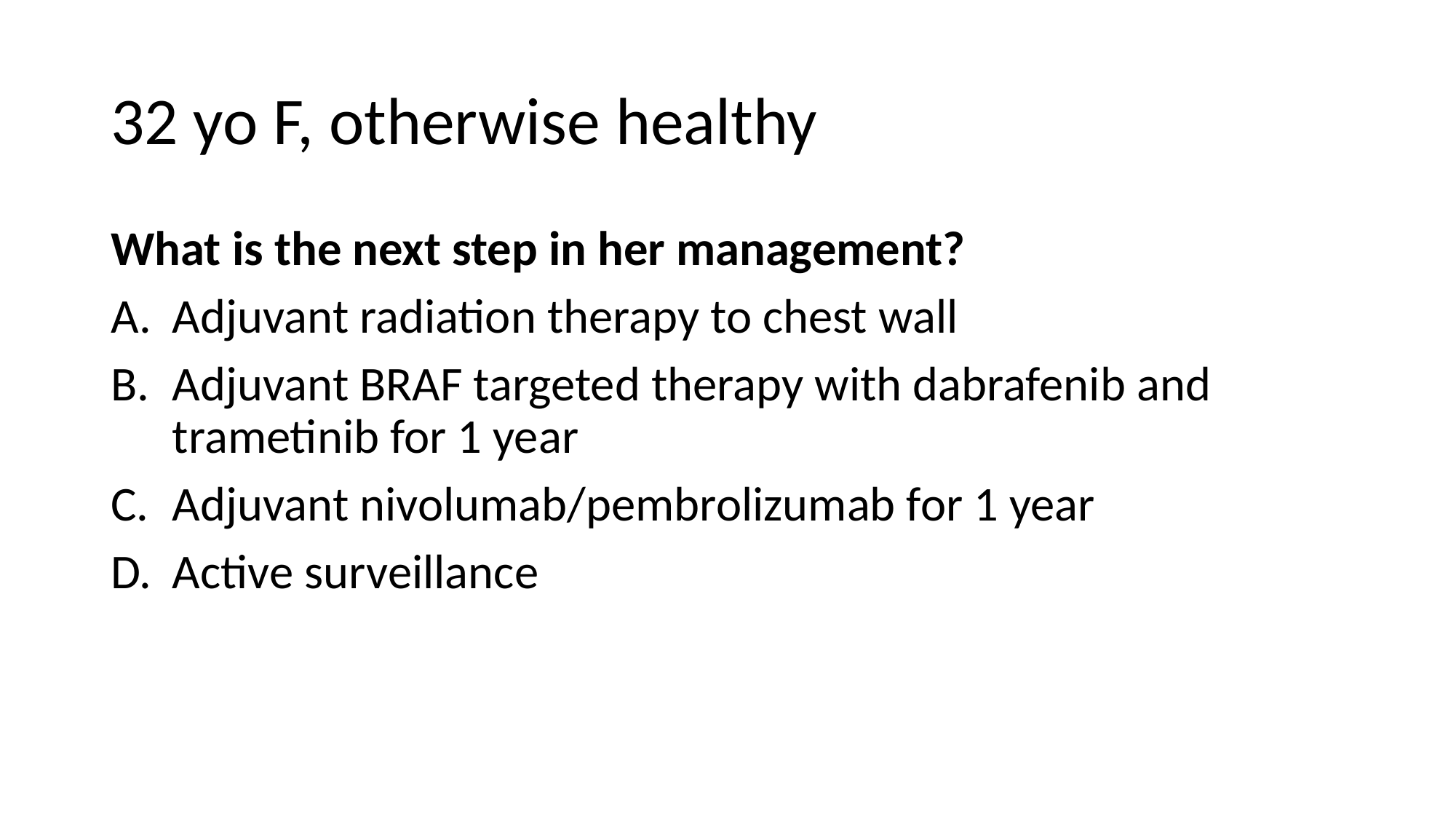

# 32 yo F, otherwise healthy
What is the next step in her management?
Adjuvant radiation therapy to chest wall
Adjuvant BRAF targeted therapy with dabrafenib and trametinib for 1 year
Adjuvant nivolumab/pembrolizumab for 1 year
Active surveillance